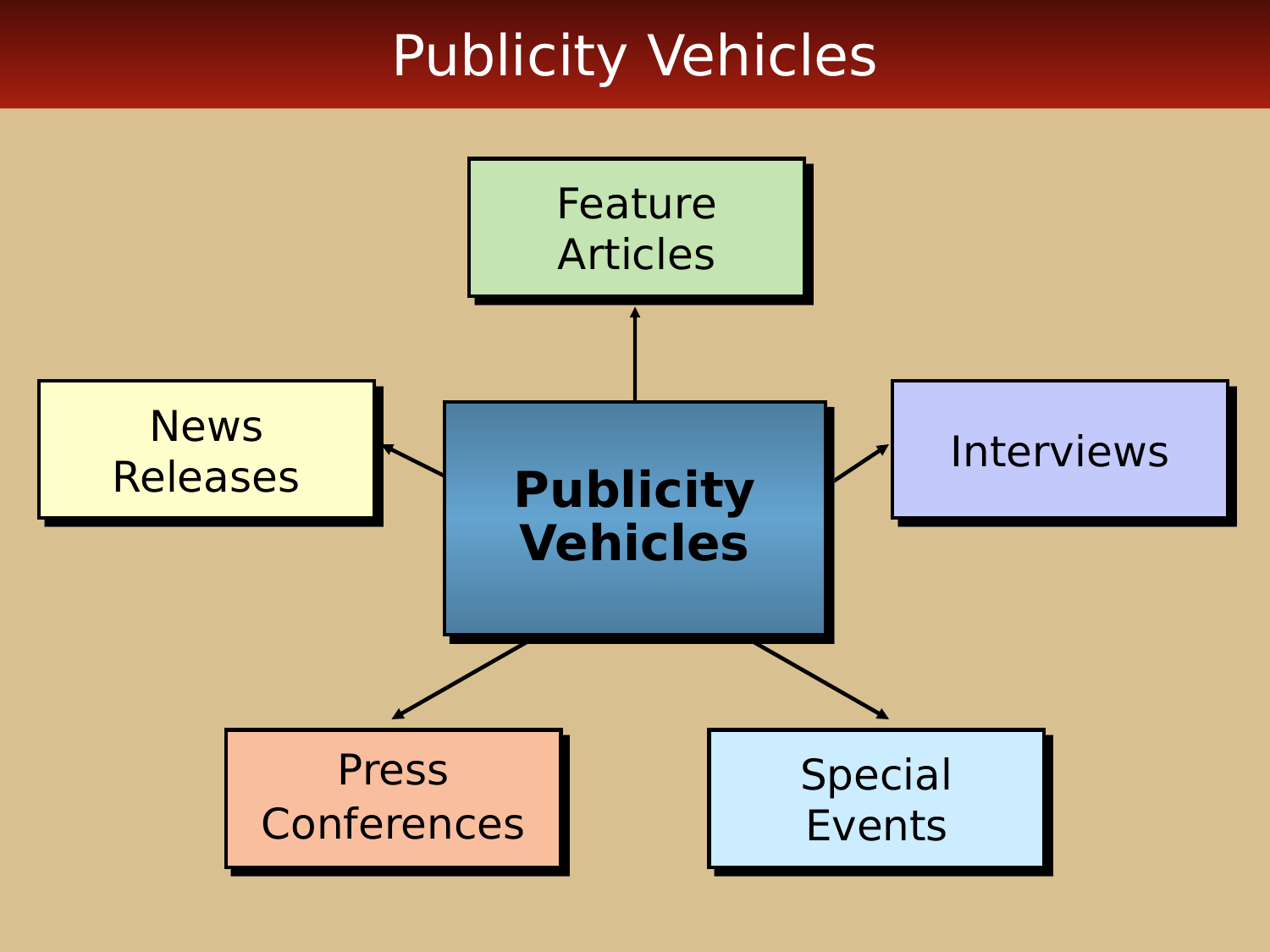

# Publicity Vehicles
Feature
Articles

News
Releases

Interviews

Publicity
Vehicles

Press
Conferences

Special
Events